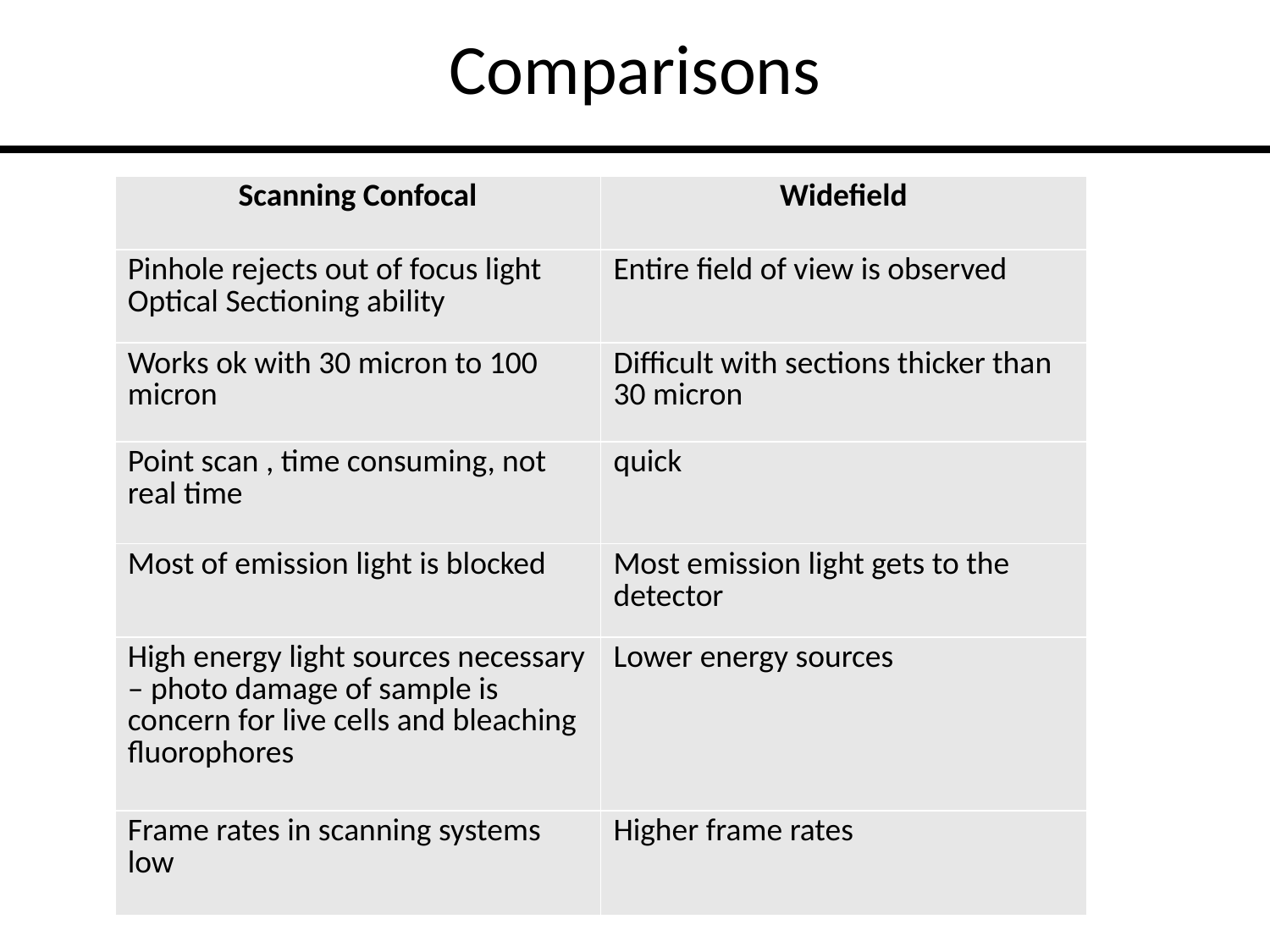

Comparisons
| Scanning Confocal | Widefield |
| --- | --- |
| Pinhole rejects out of focus light Optical Sectioning ability | Entire field of view is observed |
| Works ok with 30 micron to 100 micron | Difficult with sections thicker than 30 micron |
| Point scan , time consuming, not real time | quick |
| Most of emission light is blocked | Most emission light gets to the detector |
| High energy light sources necessary – photo damage of sample is concern for live cells and bleaching fluorophores | Lower energy sources |
| Frame rates in scanning systems low | Higher frame rates |